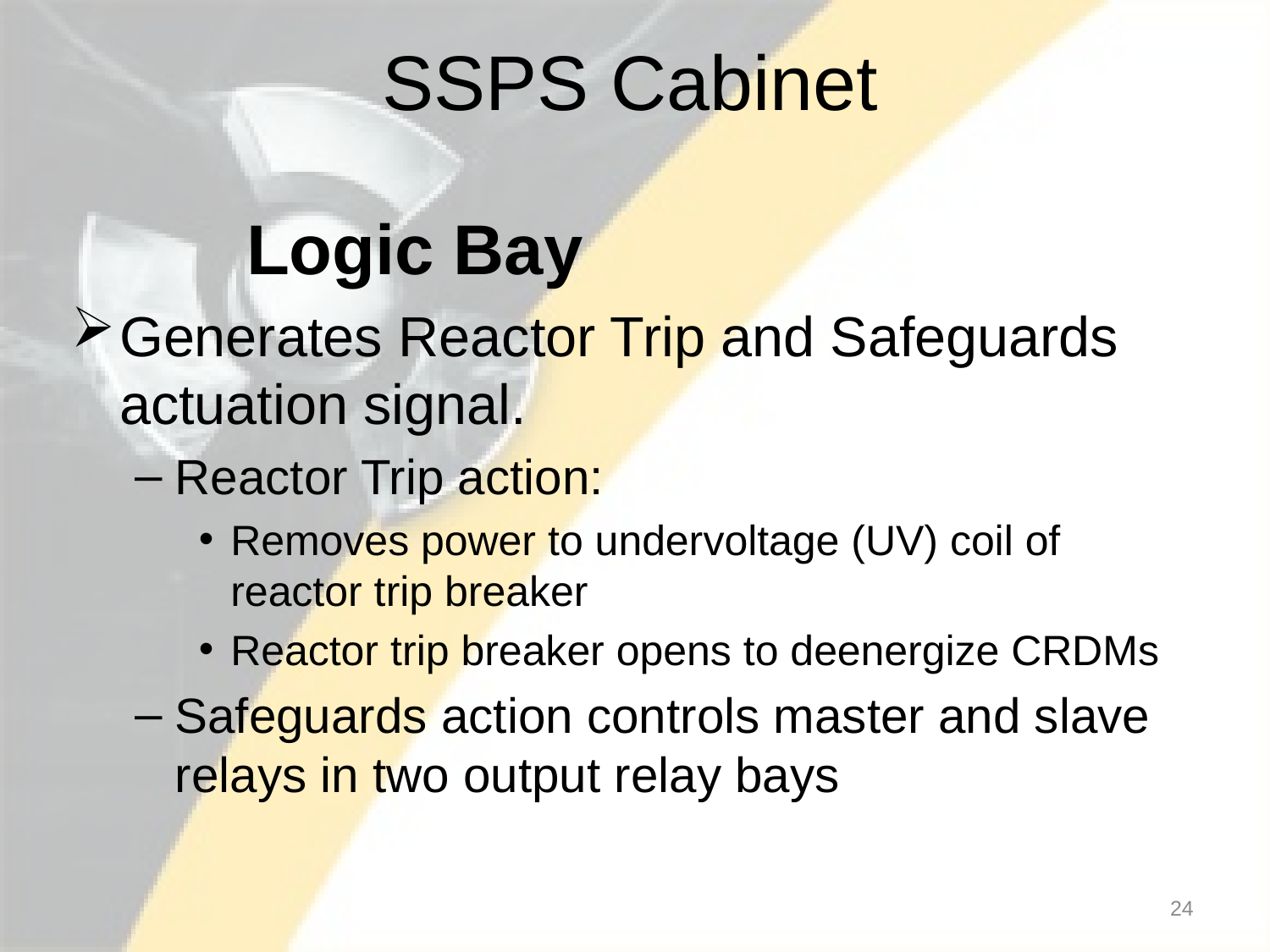

# SSPS Cabinet
		Logic Bay
Generates Reactor Trip and Safeguards actuation signal.
Reactor Trip action:
Removes power to undervoltage (UV) coil of  reactor trip breaker
Reactor trip breaker opens to deenergize CRDMs
Safeguards action controls master and slave relays in two output relay bays

24